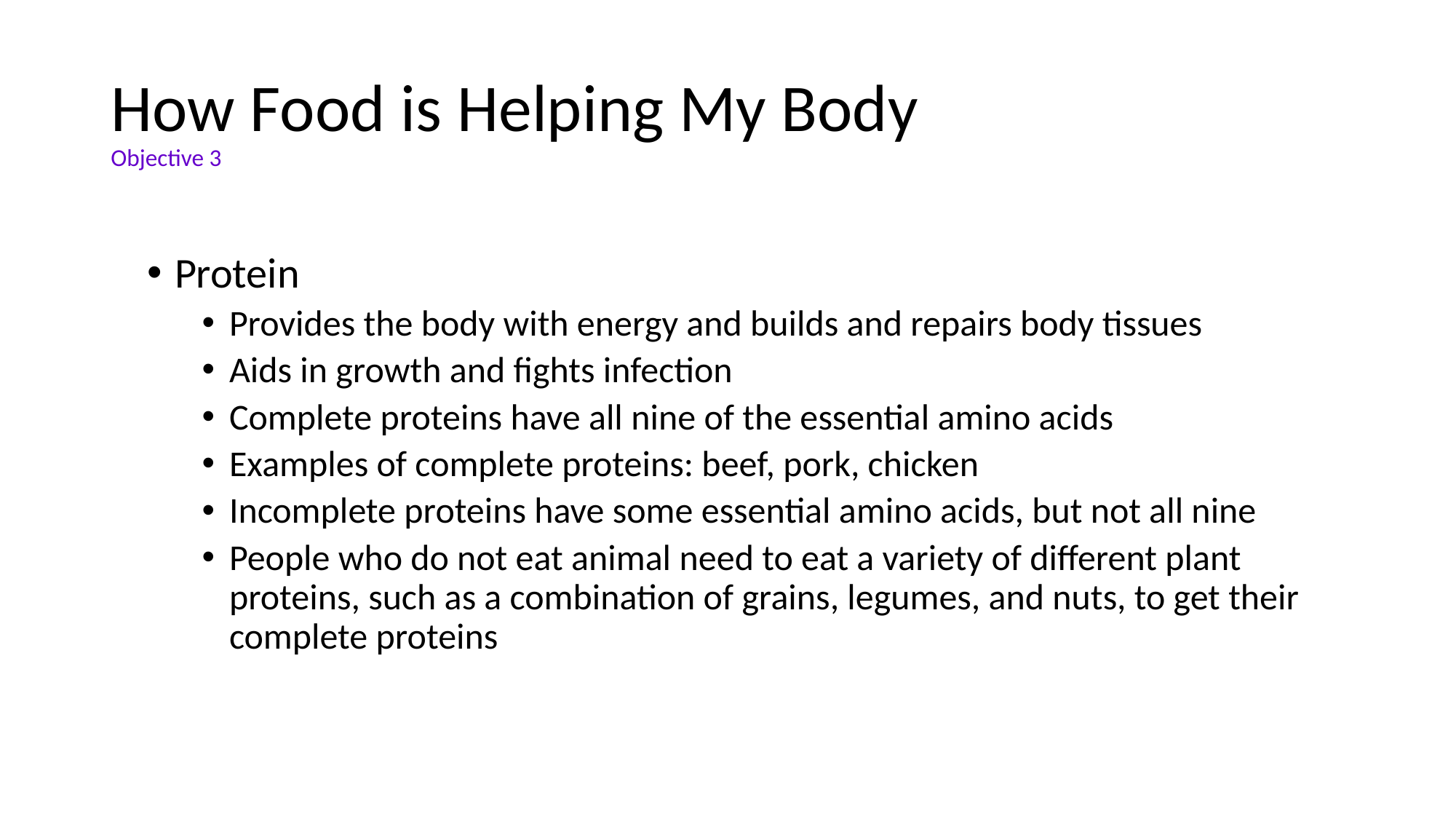

# How Food is Helping My Body Objective 3
Protein
Provides the body with energy and builds and repairs body tissues
Aids in growth and fights infection
Complete proteins have all nine of the essential amino acids
Examples of complete proteins: beef, pork, chicken
Incomplete proteins have some essential amino acids, but not all nine
People who do not eat animal need to eat a variety of different plant proteins, such as a combination of grains, legumes, and nuts, to get their complete proteins